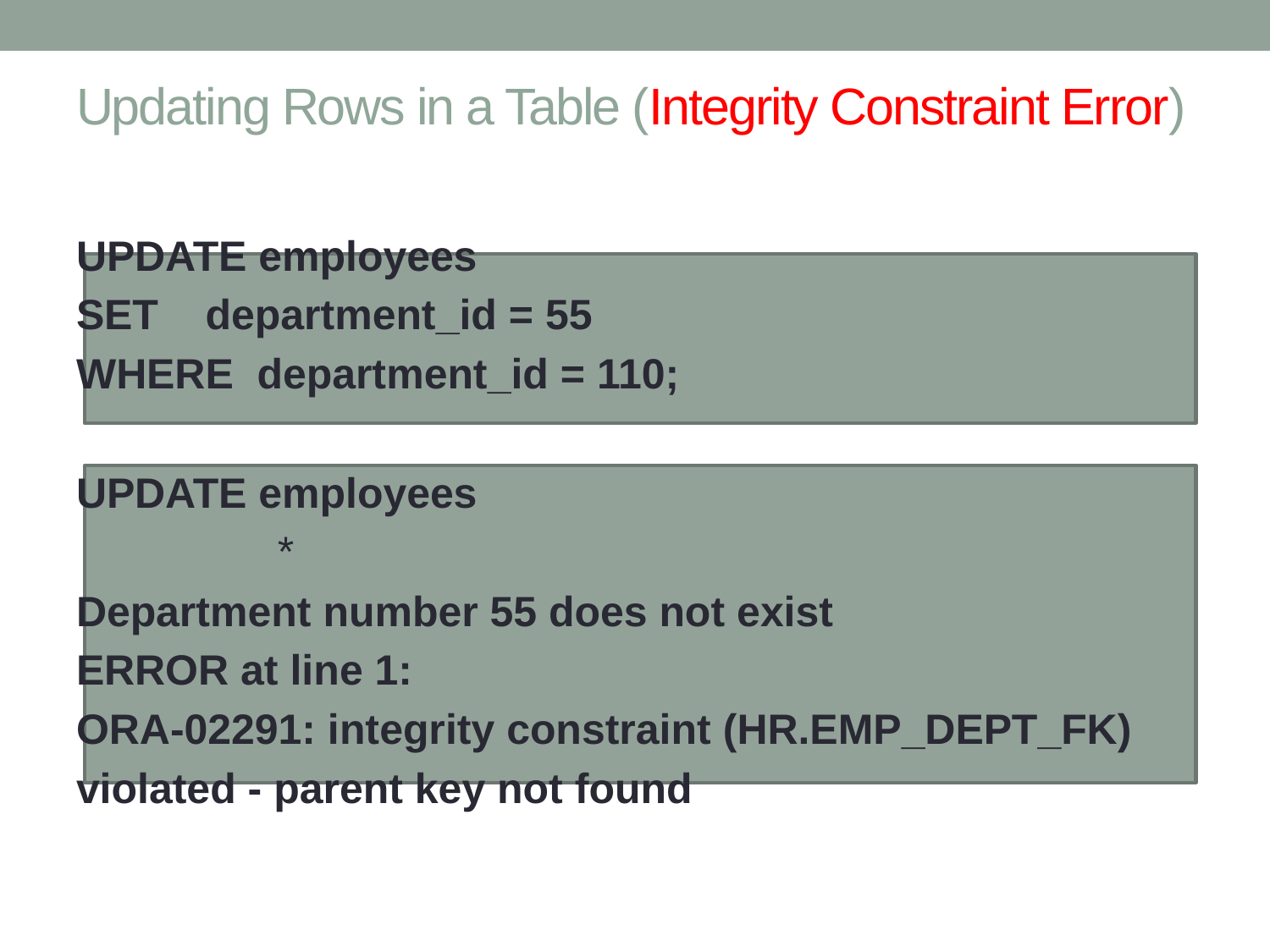

# Updating Rows in a Table (Integrity Constraint Error)
UPDATE employees
SET    department_id = 55
WHERE  department_id = 110;

UPDATE employees
                 *
Department number 55 does not exist
ERROR at line 1:
ORA-02291: integrity constraint (HR.EMP_DEPT_FK)
violated - parent key not found